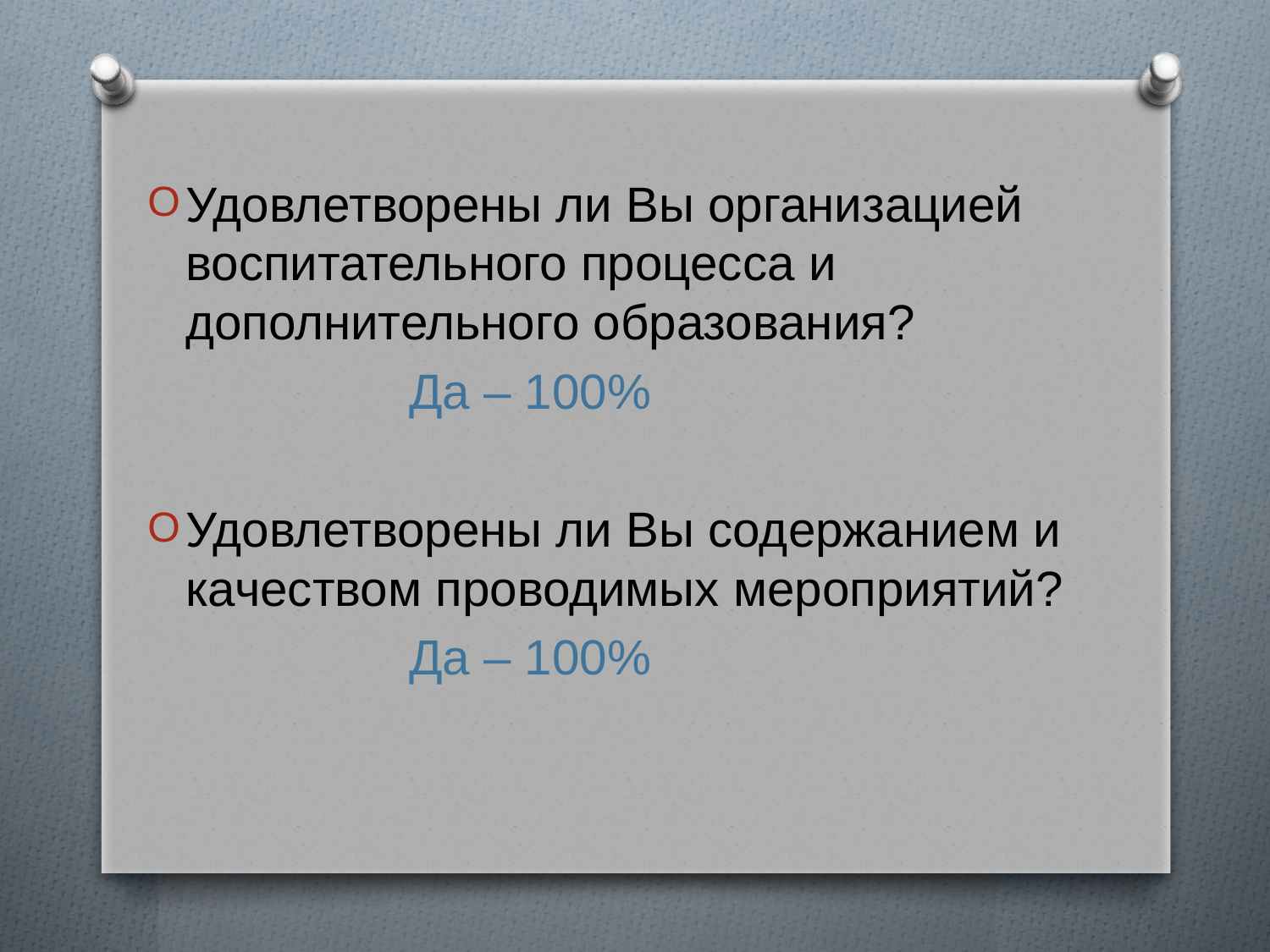

#
Удовлетворены ли Вы организацией воспитательного процесса и дополнительного образования?
                   Да – 100%

Удовлетворены ли Вы содержанием и качеством проводимых мероприятий?
                   Да – 100%